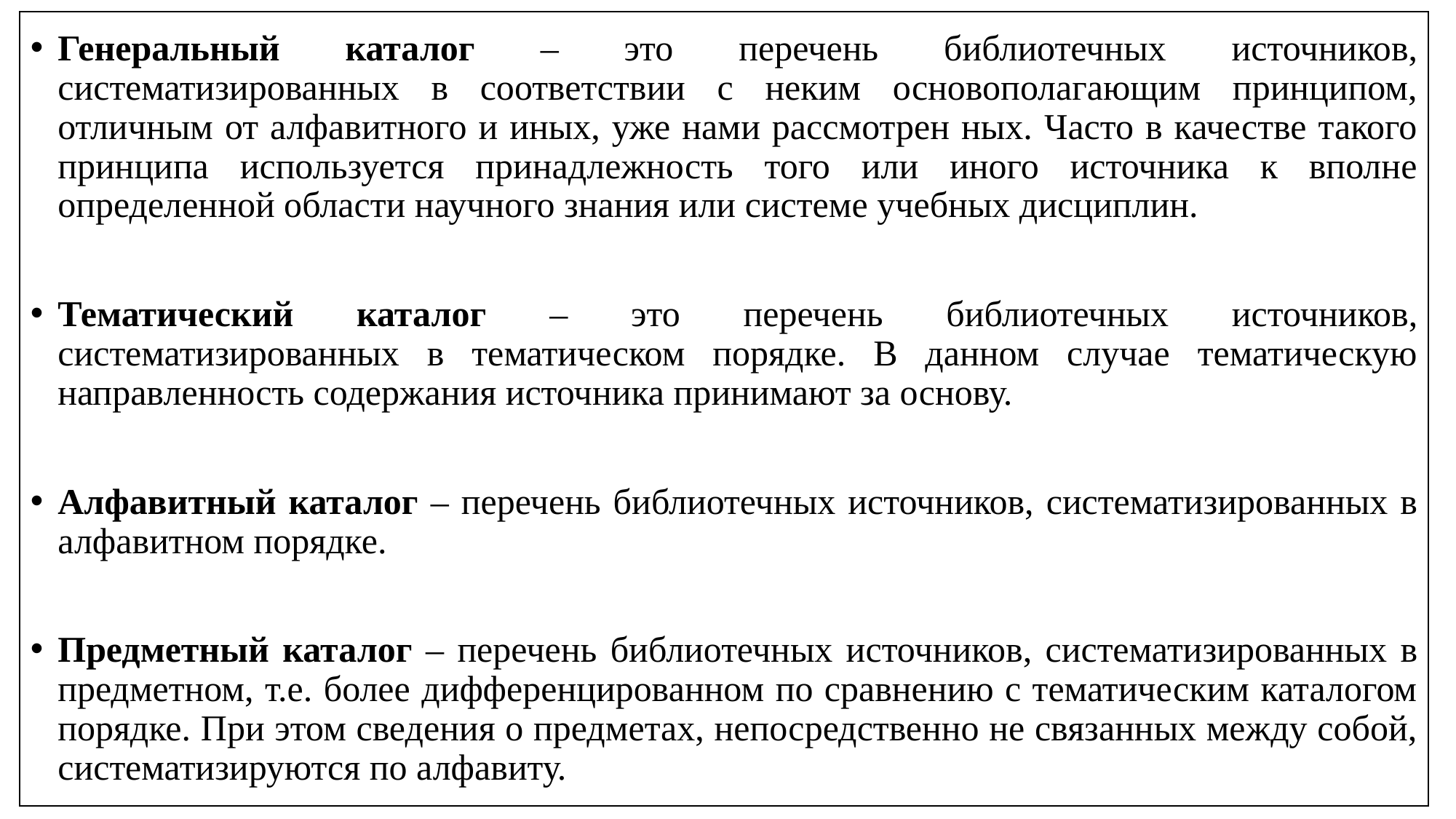

Генеральный каталог – это перечень библиотечных источников, систематизированных в соответствии с неким основополагающим принципом, отличным от алфавитного и иных, уже нами рассмотрен ных. Часто в качестве такого принципа используется принадлежность того или иного источника к вполне определенной области научного знания или системе учебных дисциплин.

Тематический каталог – это перечень библиотечных источников, систематизированных в тематическом порядке. В данном случае тематическую направленность содержания источника принимают за основу.

Алфавитный каталог – перечень библиотечных источников, систематизированных в алфавитном порядке.

Предметный каталог – перечень библиотечных источников, систематизированных в предметном, т.е. более дифференцированном по сравнению с тематическим каталогом порядке. При этом сведения о предметах, непосредственно не связанных между собой, систематизируются по алфавиту.